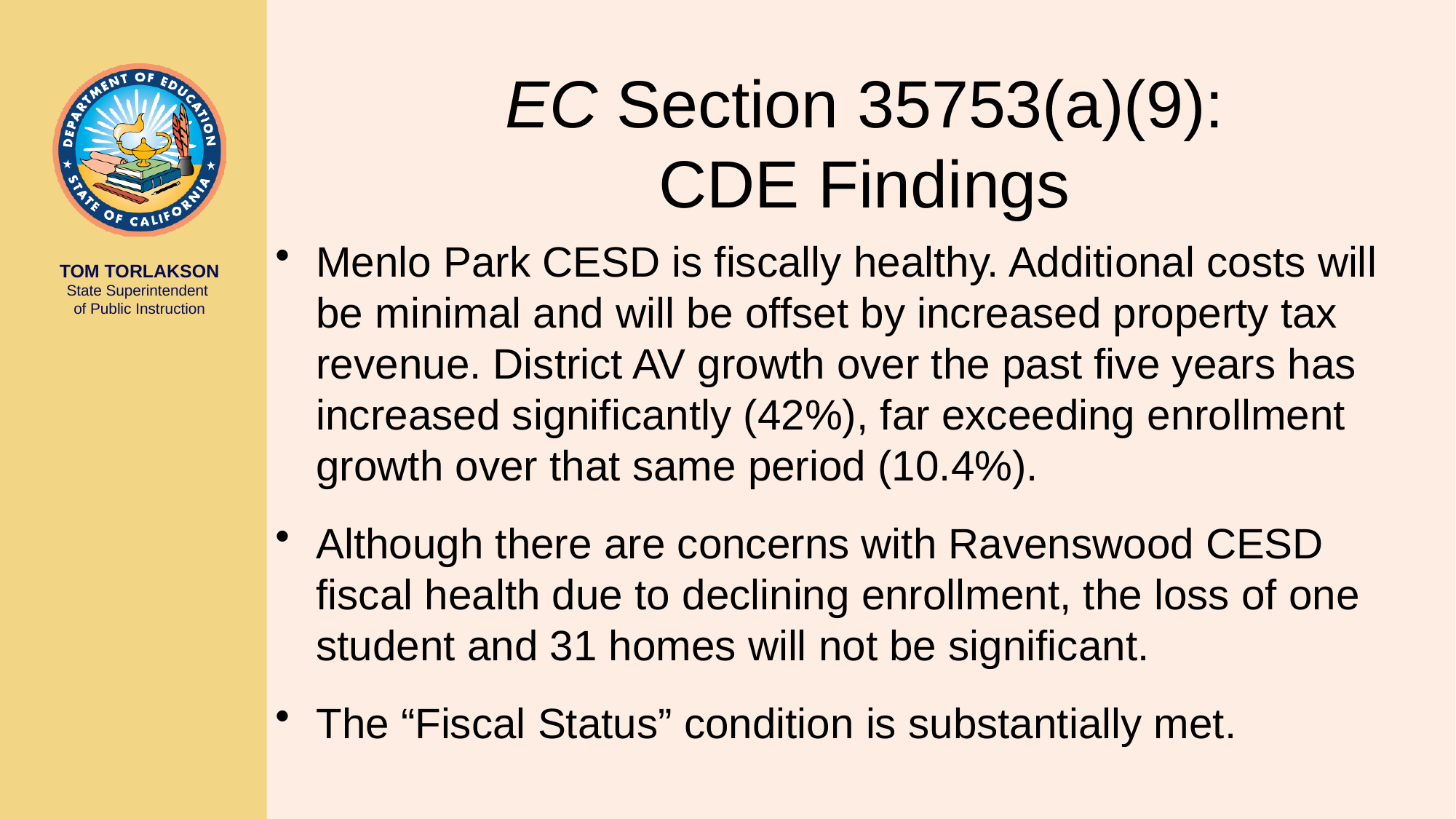

# EC Section 35753(a)(9): CDE Findings
Menlo Park CESD is fiscally healthy. Additional costs will be minimal and will be offset by increased property tax revenue. District AV growth over the past five years has increased significantly (42%), far exceeding enrollment growth over that same period (10.4%).
Although there are concerns with Ravenswood CESD fiscal health due to declining enrollment, the loss of one student and 31 homes will not be significant.
The “Fiscal Status” condition is substantially met.